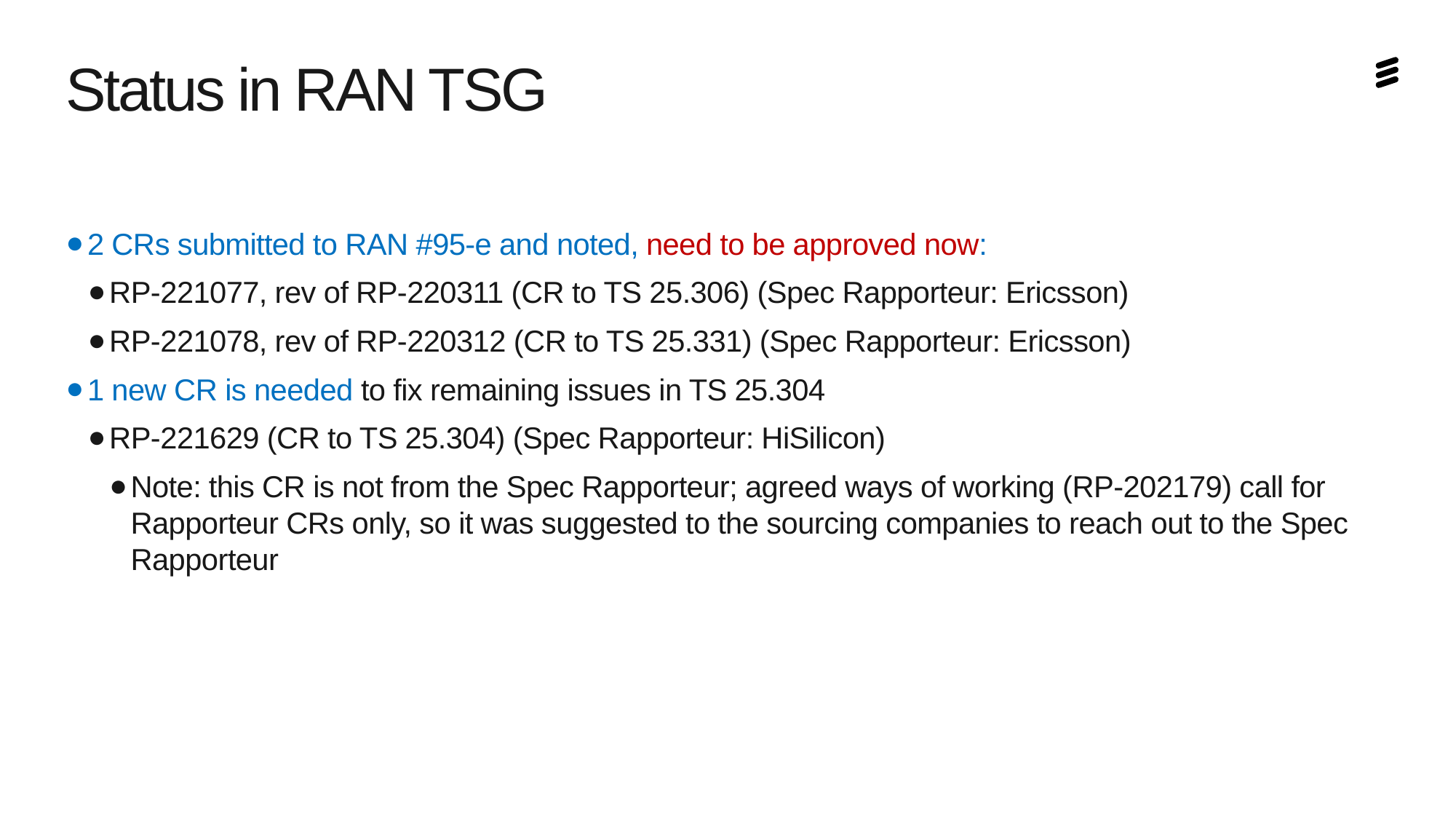

# Status in RAN TSG
2 CRs submitted to RAN #95-e and noted, need to be approved now:
RP-221077, rev of RP-220311 (CR to TS 25.306) (Spec Rapporteur: Ericsson)
RP-221078, rev of RP-220312 (CR to TS 25.331) (Spec Rapporteur: Ericsson)
1 new CR is needed to fix remaining issues in TS 25.304
RP-221629 (CR to TS 25.304) (Spec Rapporteur: HiSilicon)
Note: this CR is not from the Spec Rapporteur; agreed ways of working (RP-202179) call for Rapporteur CRs only, so it was suggested to the sourcing companies to reach out to the Spec Rapporteur